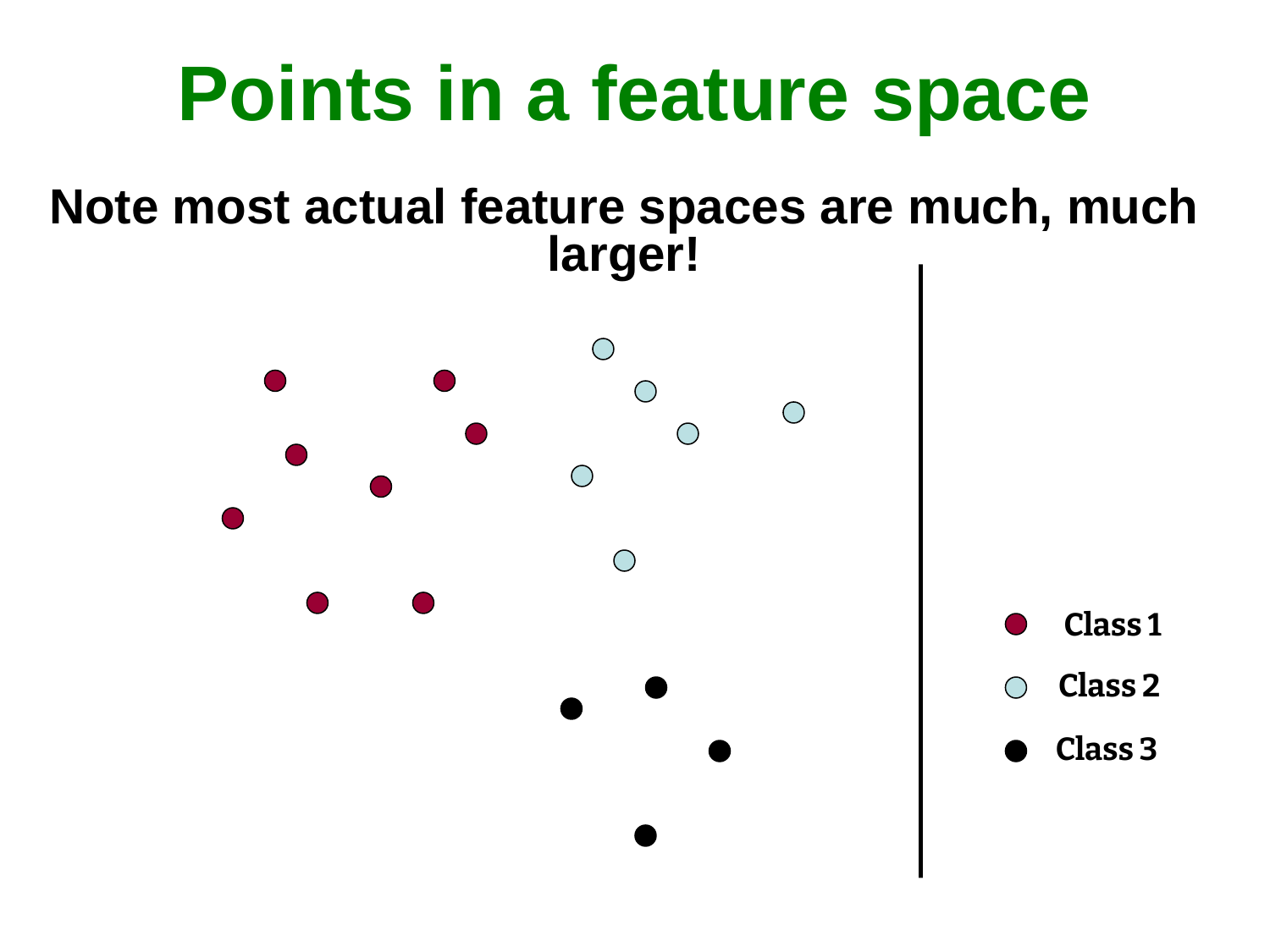

# Points in a feature space
Note most actual feature spaces are much, much larger!

Class 1

Class 2

Class 3